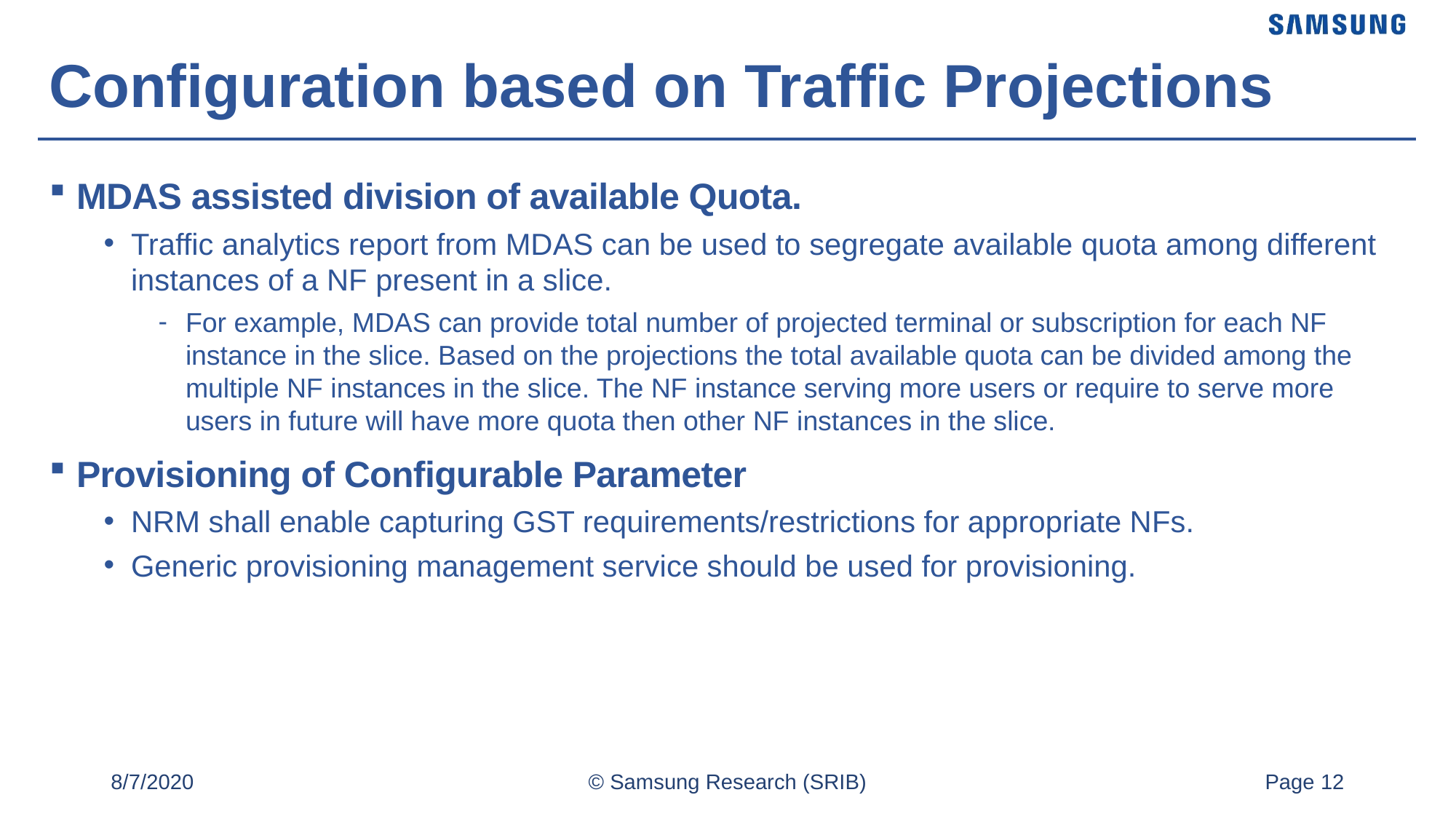

# Configuration based on Traffic Projections
MDAS assisted division of available Quota.
Traffic analytics report from MDAS can be used to segregate available quota among different instances of a NF present in a slice.
For example, MDAS can provide total number of projected terminal or subscription for each NF instance in the slice. Based on the projections the total available quota can be divided among the multiple NF instances in the slice. The NF instance serving more users or require to serve more users in future will have more quota then other NF instances in the slice.
Provisioning of Configurable Parameter
NRM shall enable capturing GST requirements/restrictions for appropriate NFs.
Generic provisioning management service should be used for provisioning.

8/7/2020
© Samsung Research (SRIB)
 Page 12